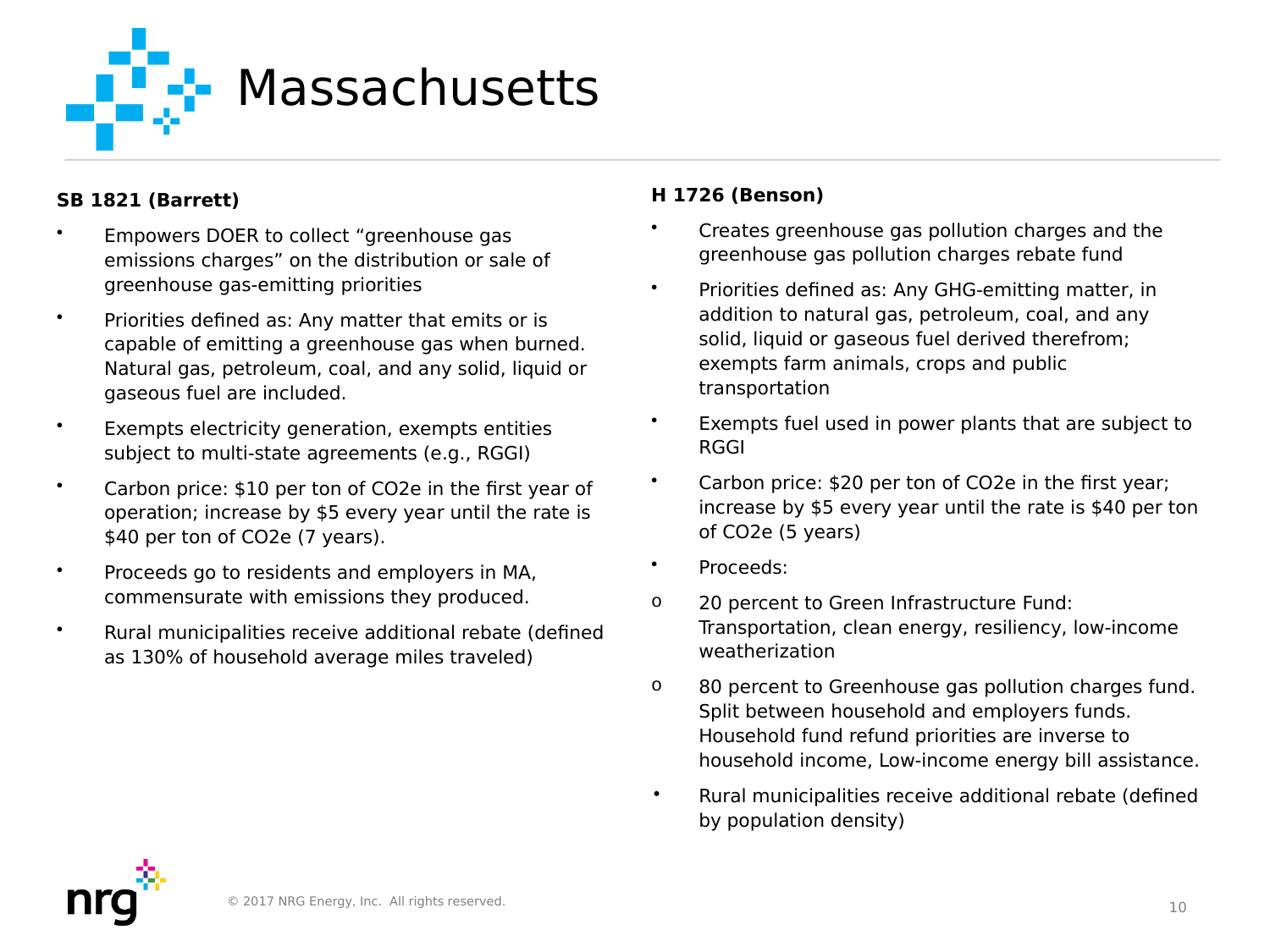

# Massachusetts
H 1726 (Benson)
Creates greenhouse gas pollution charges and the greenhouse gas pollution charges rebate fund
Priorities defined as: Any GHG-emitting matter, in addition to natural gas, petroleum, coal, and any solid, liquid or gaseous fuel derived therefrom; exempts farm animals, crops and public transportation
Exempts fuel used in power plants that are subject to RGGI
Carbon price: $20 per ton of CO2e in the first year; increase by $5 every year until the rate is $40 per ton of CO2e (5 years)
Proceeds:
20 percent to Green Infrastructure Fund: Transportation, clean energy, resiliency, low-income weatherization
80 percent to Greenhouse gas pollution charges fund. Split between household and employers funds. Household fund refund priorities are inverse to household income, Low-income energy bill assistance.
Rural municipalities receive additional rebate (defined by population density)
SB 1821 (Barrett)
Empowers DOER to collect “greenhouse gas emissions charges” on the distribution or sale of greenhouse gas-emitting priorities
Priorities defined as: Any matter that emits or is capable of emitting a greenhouse gas when burned. Natural gas, petroleum, coal, and any solid, liquid or gaseous fuel are included.
Exempts electricity generation, exempts entities subject to multi-state agreements (e.g., RGGI)
Carbon price: $10 per ton of CO2e in the first year of operation; increase by $5 every year until the rate is $40 per ton of CO2e (7 years).
Proceeds go to residents and employers in MA, commensurate with emissions they produced.
Rural municipalities receive additional rebate (defined as 130% of household average miles traveled)
10
© 2017 NRG Energy, Inc.  All rights reserved.